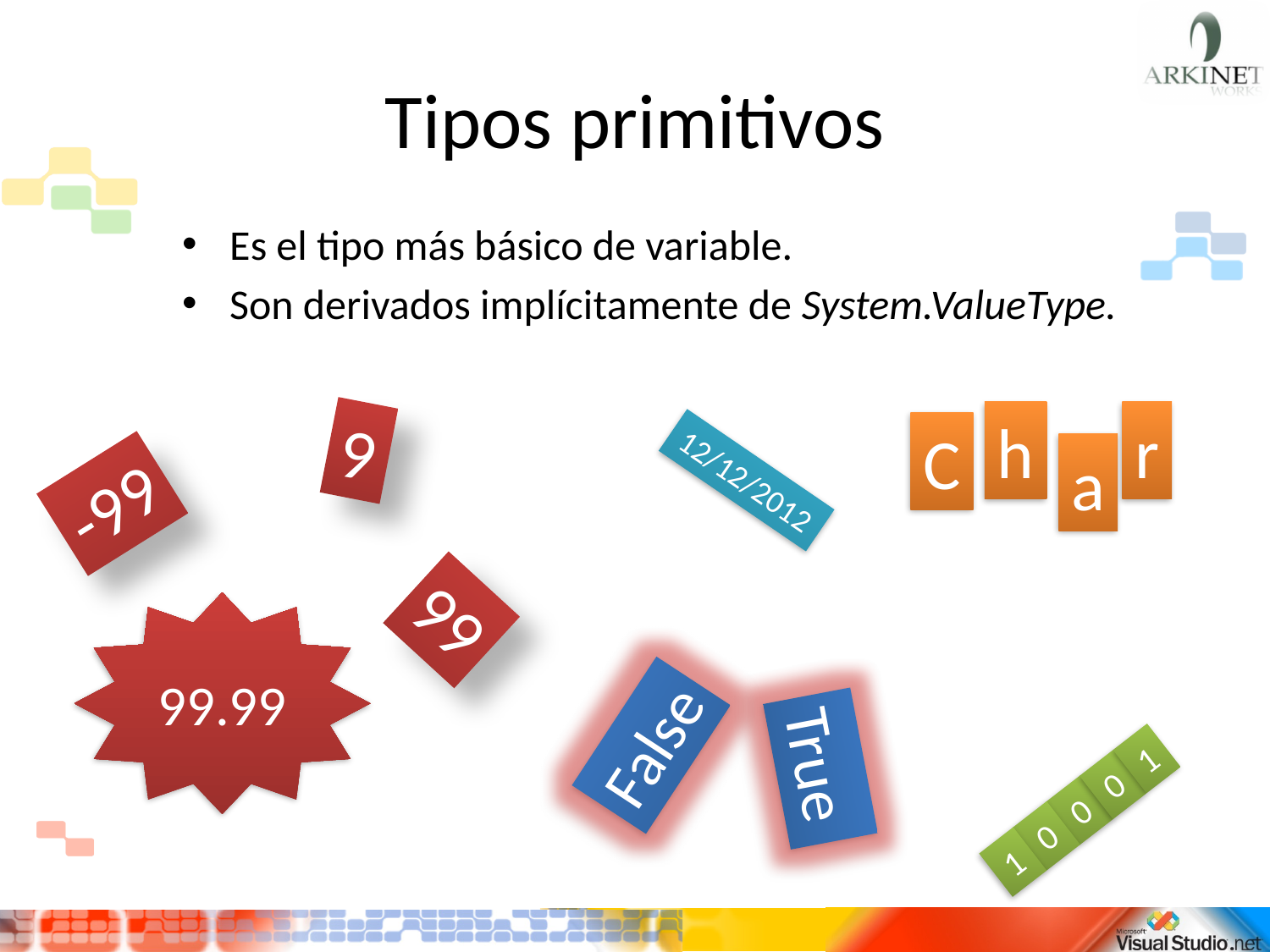

# Tipos primitivos
Es el tipo más básico de variable.
Son derivados implícitamente de System.ValueType.
9
h
r
C
a
-99
12/12/2012
99
99.99
False
True
1
0
0
0
1